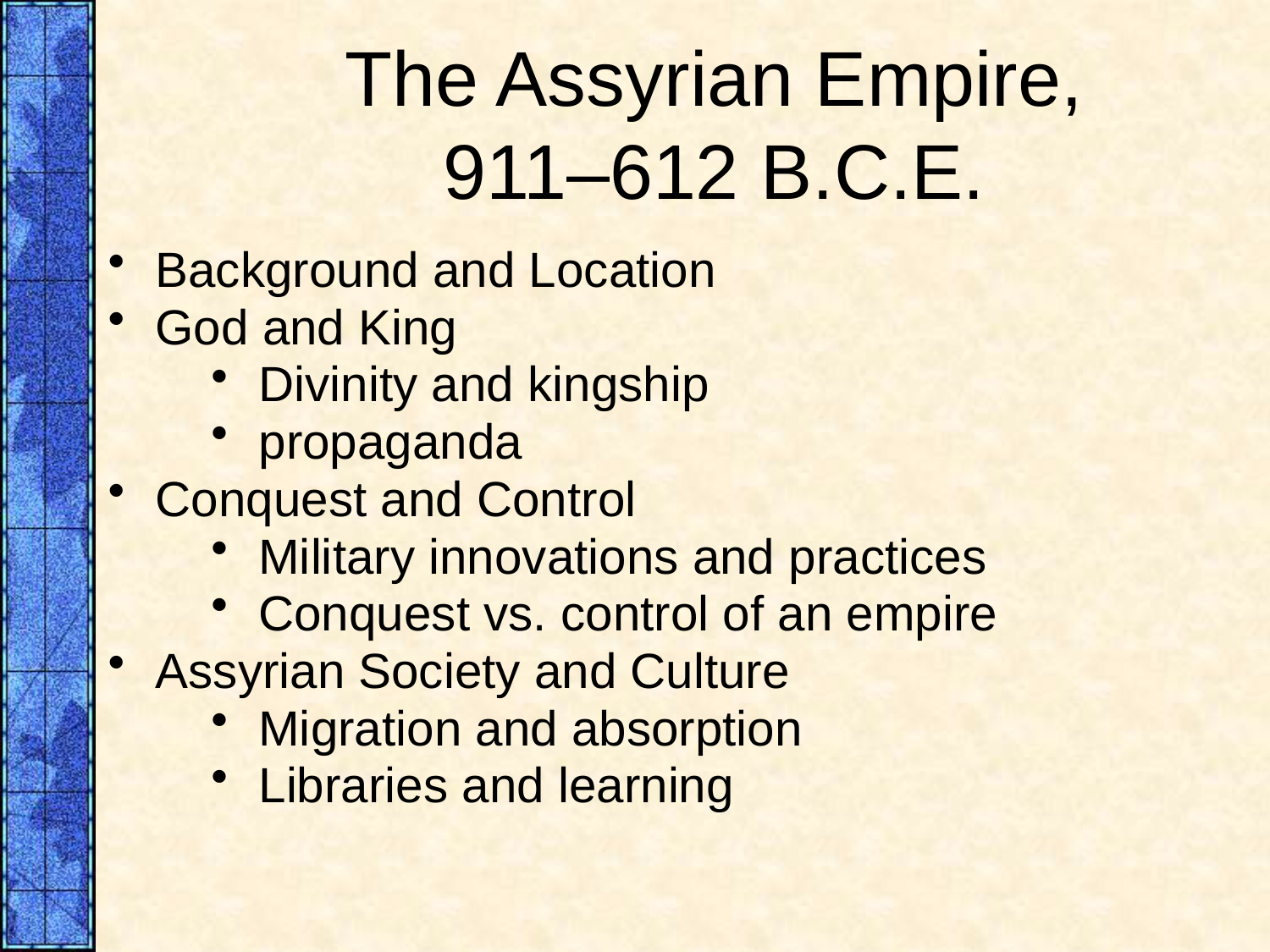

# The Assyrian Empire, 911–612 B.C.E.
Background and Location
God and King
Divinity and kingship
propaganda
Conquest and Control
Military innovations and practices
Conquest vs. control of an empire
Assyrian Society and Culture
Migration and absorption
Libraries and learning